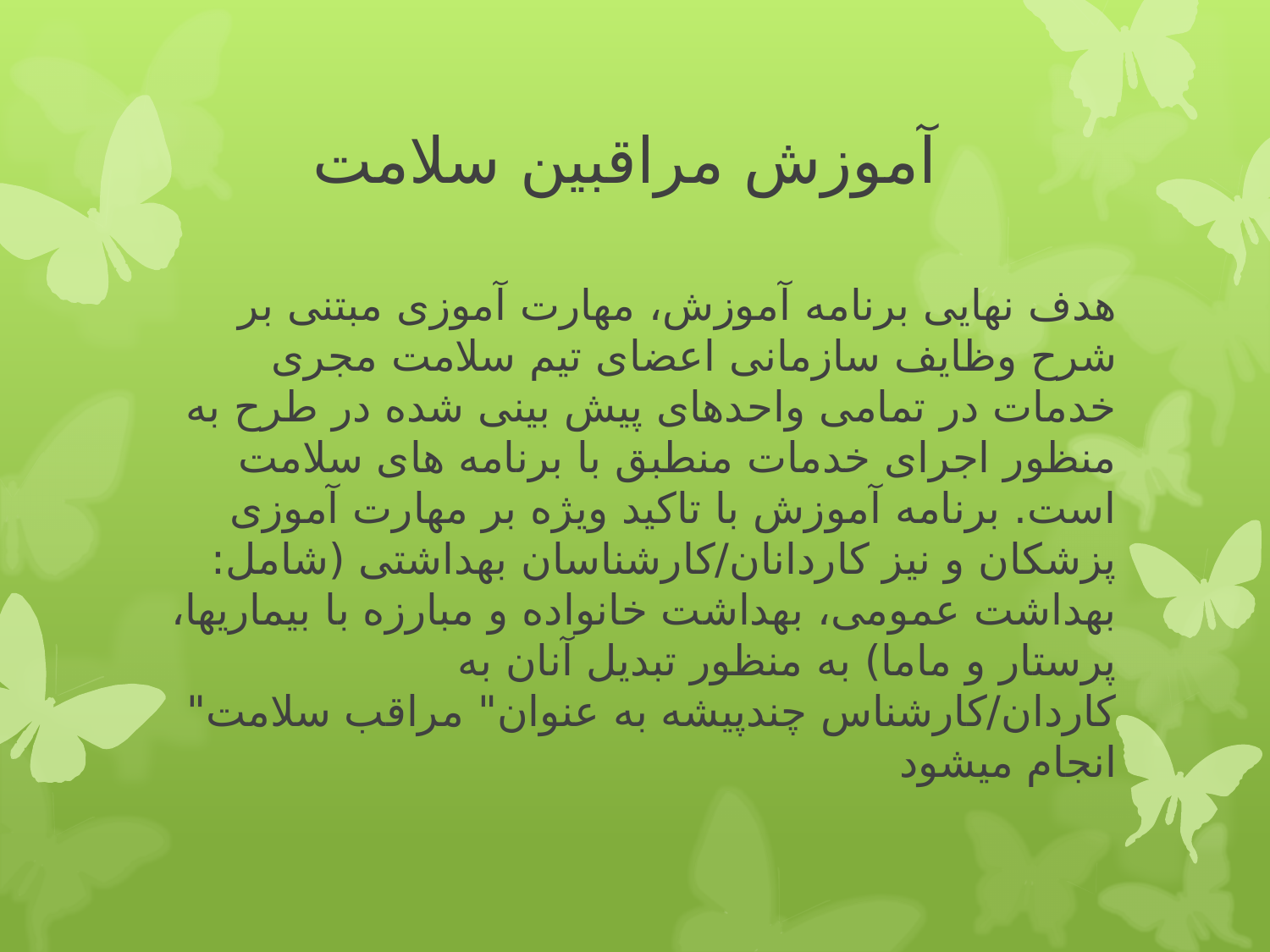

# آموزش مراقبین سلامت
هدف نهایی برنامه آموزش، مهارت آموزی مبتنی بر شرح وظایف سازمانی اعضای تیم سلامت مجری خدمات در تمامی واحدهای پیش بینی شده در طرح به منظور اجرای خدمات منطبق با برنامه های سلامت است. برنامه آموزش با تاکید ویژه بر مهارت آموزی پزشکان و نیز کاردانان/کارشناسان بهداشتی (شامل: بهداشت عمومی، بهداشت خانواده و مبارزه با بیماری­ها، پرستار و ماما) به منظور تبدیل آنان به کاردان/کارشناس چندپیشه به عنوان" مراقب سلامت" انجام می­شود